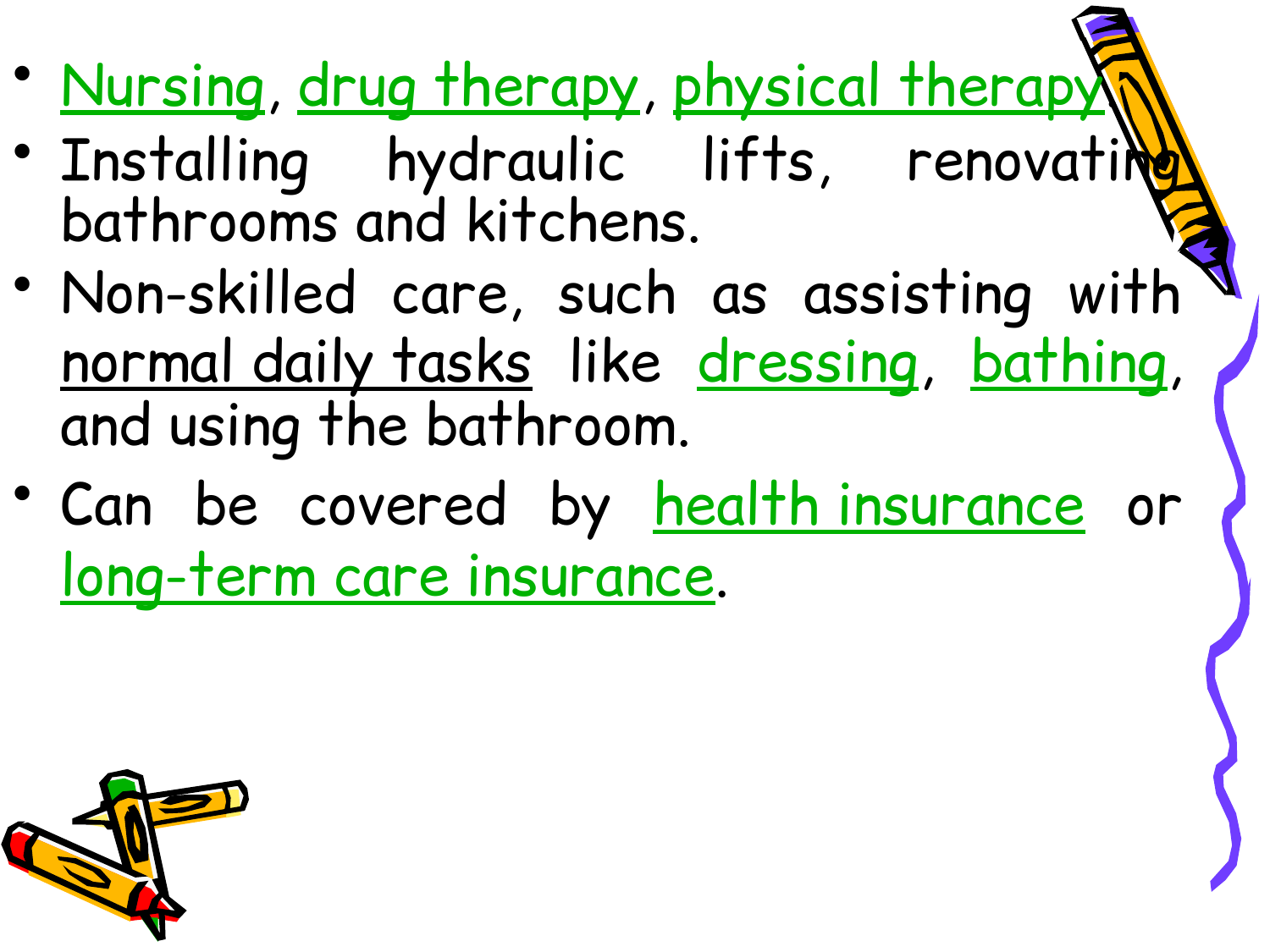

Nursing, drug therapy, physical therapy.
Installing hydraulic lifts, renovating bathrooms and kitchens.
Non-skilled care, such as assisting with normal daily tasks like dressing, bathing, and using the bathroom.
Can be covered by health insurance or long-term care insurance.